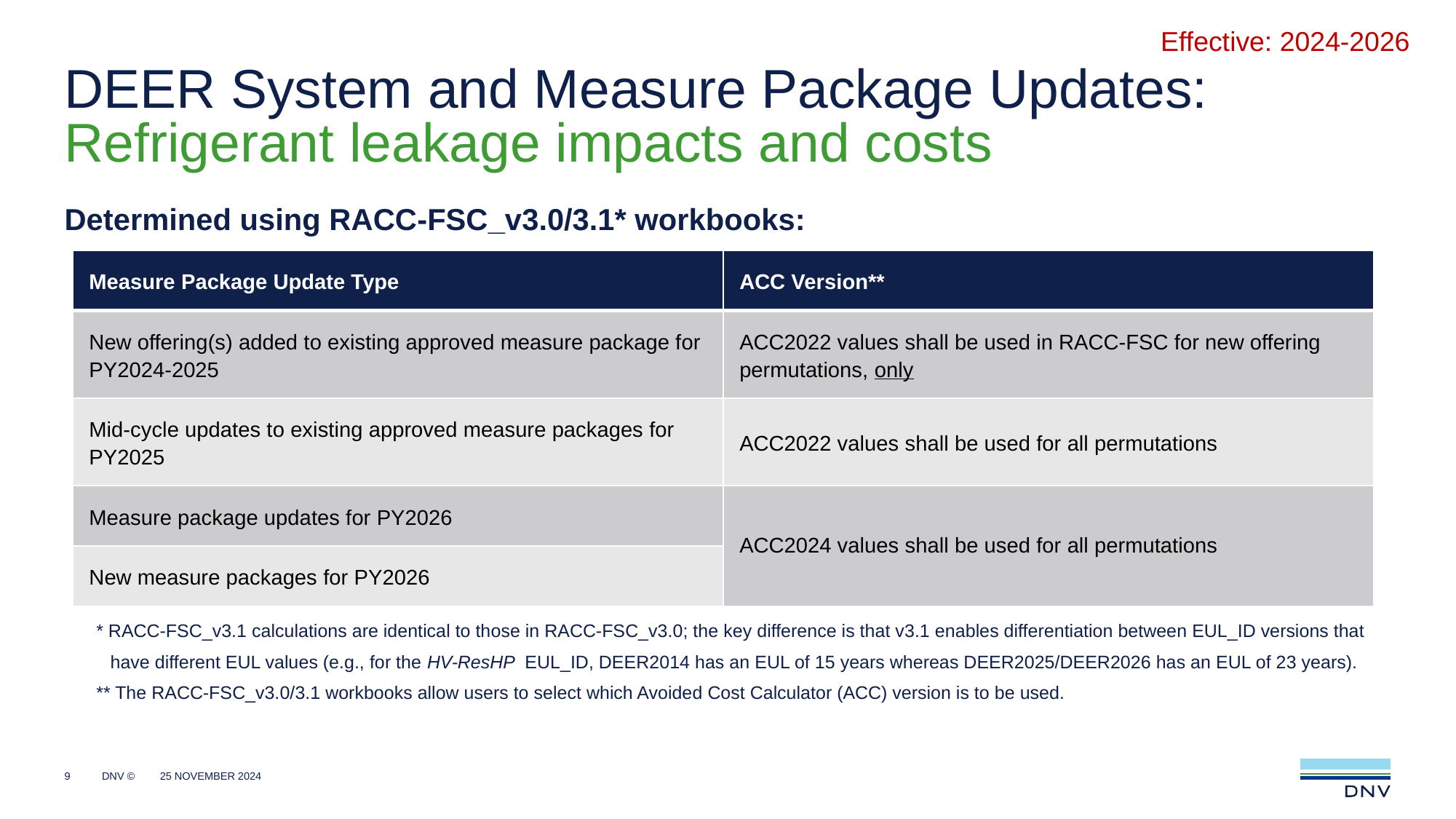

Effective: 2024-2026
# DEER System and Measure Package Updates: Refrigerant leakage impacts and costs
Determined using RACC-FSC_v3.0/3.1* workbooks:

| Measure Package Update Type | ACC Version\*\* |
| --- | --- |
| New offering(s) added to existing approved measure package for PY2024-2025 | ACC2022 values shall be used in RACC-FSC for new offering permutations, only |
| Mid-cycle updates to existing approved measure packages for PY2025 | ACC2022 values shall be used for all permutations |
| Measure package updates for PY2026 | ACC2024 values shall be used for all permutations |
| New measure packages for PY2026 |  |
* RACC-FSC_v3.1 calculations are identical to those in RACC-FSC_v3.0; the key difference is that v3.1 enables differentiation between EUL_ID versions that
   have different EUL values (e.g., for the HV-ResHP  EUL_ID, DEER2014 has an EUL of 15 years whereas DEER2025/DEER2026 has an EUL of 23 years).
** The RACC-FSC_v3.0/3.1 workbooks allow users to select which Avoided Cost Calculator (ACC) version is to be used.
9